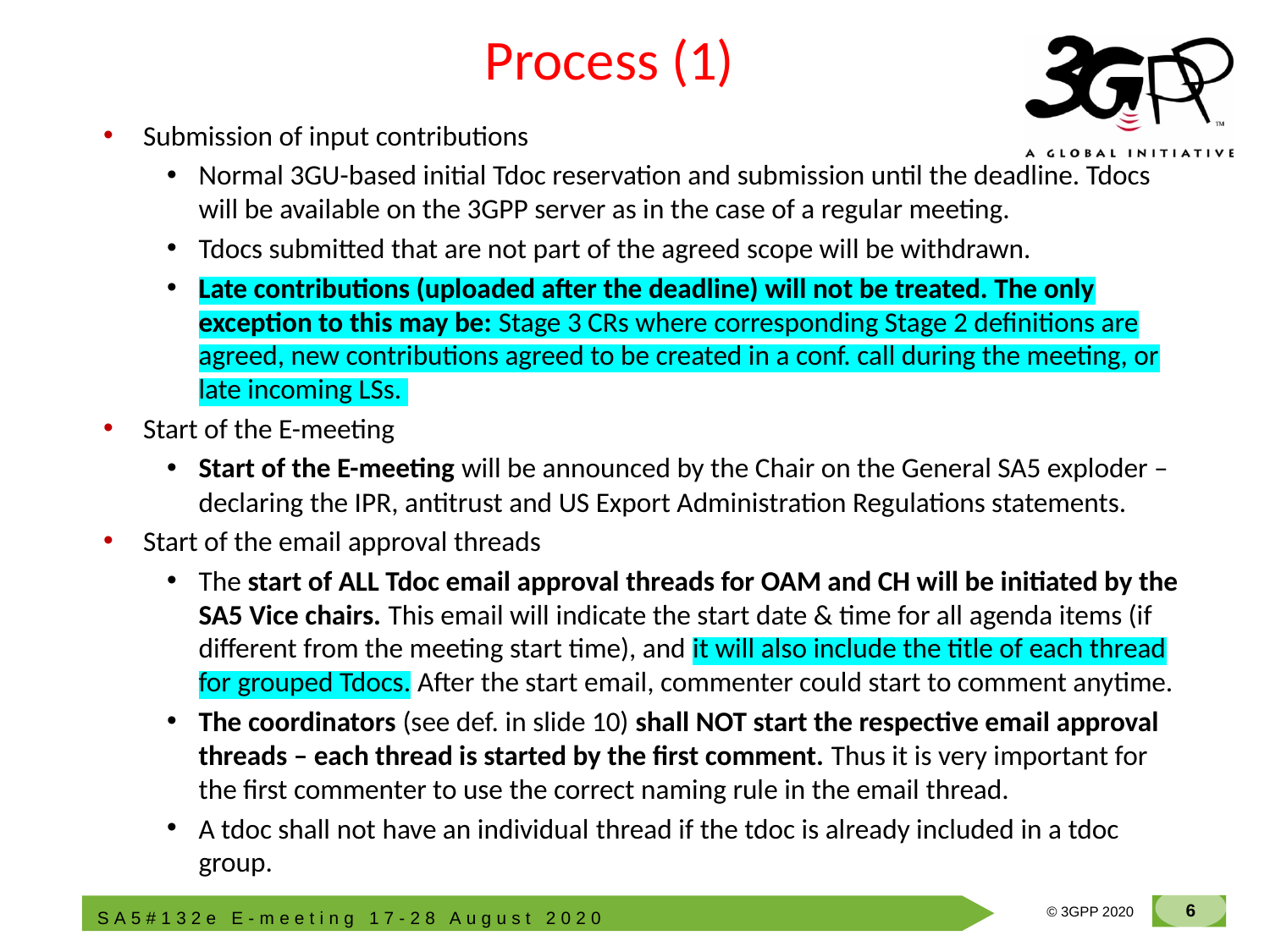

# Process (1)
Submission of input contributions
Normal 3GU-based initial Tdoc reservation and submission until the deadline. Tdocs will be available on the 3GPP server as in the case of a regular meeting.
Tdocs submitted that are not part of the agreed scope will be withdrawn.
Late contributions (uploaded after the deadline) will not be treated. The only exception to this may be: Stage 3 CRs where corresponding Stage 2 definitions are agreed, new contributions agreed to be created in a conf. call during the meeting, or late incoming LSs.
Start of the E-meeting
Start of the E-meeting will be announced by the Chair on the General SA5 exploder – declaring the IPR, antitrust and US Export Administration Regulations statements.
Start of the email approval threads
The start of ALL Tdoc email approval threads for OAM and CH will be initiated by the SA5 Vice chairs. This email will indicate the start date & time for all agenda items (if different from the meeting start time), and it will also include the title of each thread for grouped Tdocs. After the start email, commenter could start to comment anytime.
The coordinators (see def. in slide 10) shall NOT start the respective email approval threads – each thread is started by the first comment. Thus it is very important for the first commenter to use the correct naming rule in the email thread.
A tdoc shall not have an individual thread if the tdoc is already included in a tdoc group.